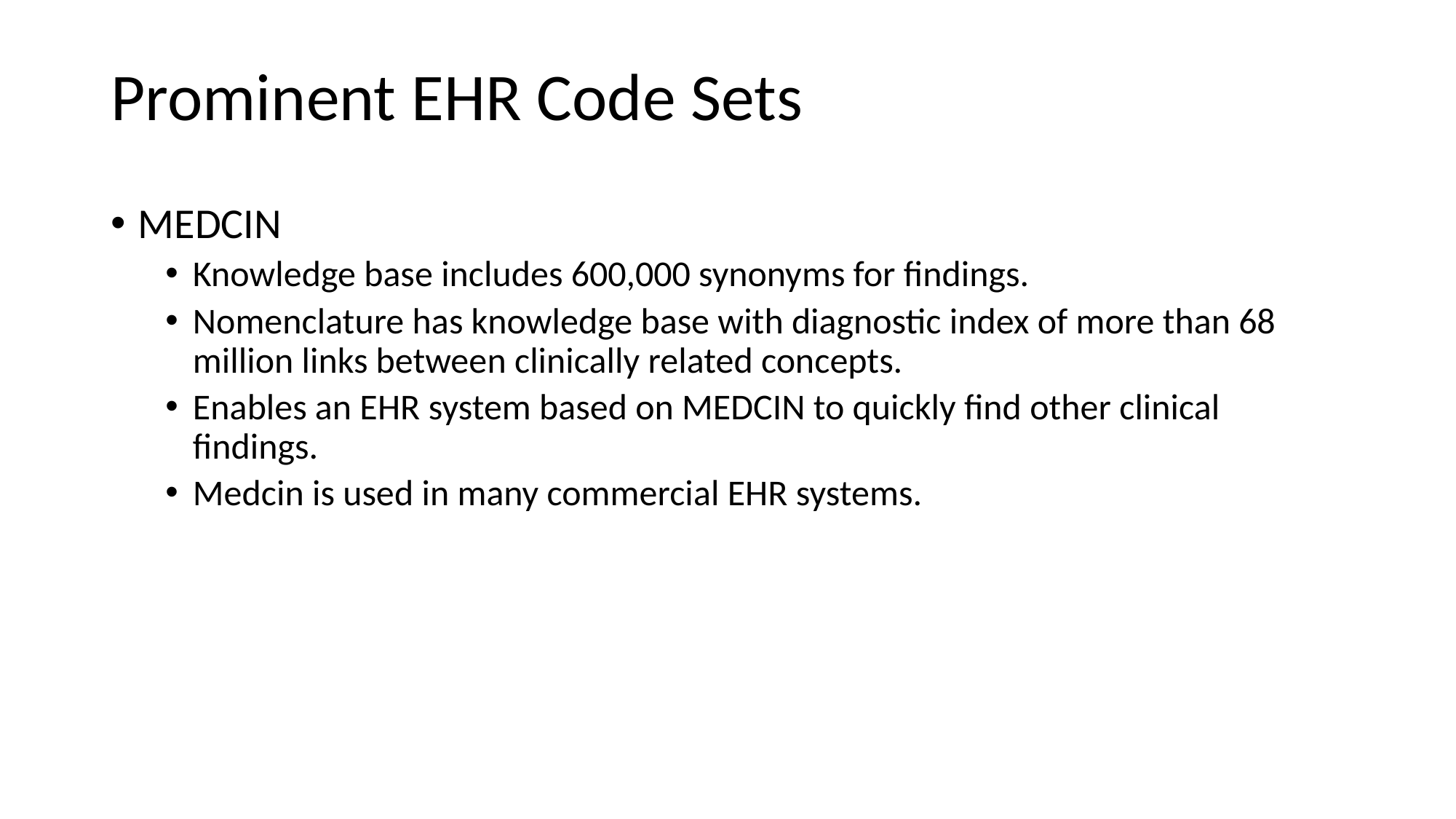

# Prominent EHR Code Sets
MEDCIN
Knowledge base includes 600,000 synonyms for findings.
Nomenclature has knowledge base with diagnostic index of more than 68 million links between clinically related concepts.
Enables an EHR system based on MEDCIN to quickly find other clinical  findings.
Medcin is used in many commercial EHR systems.